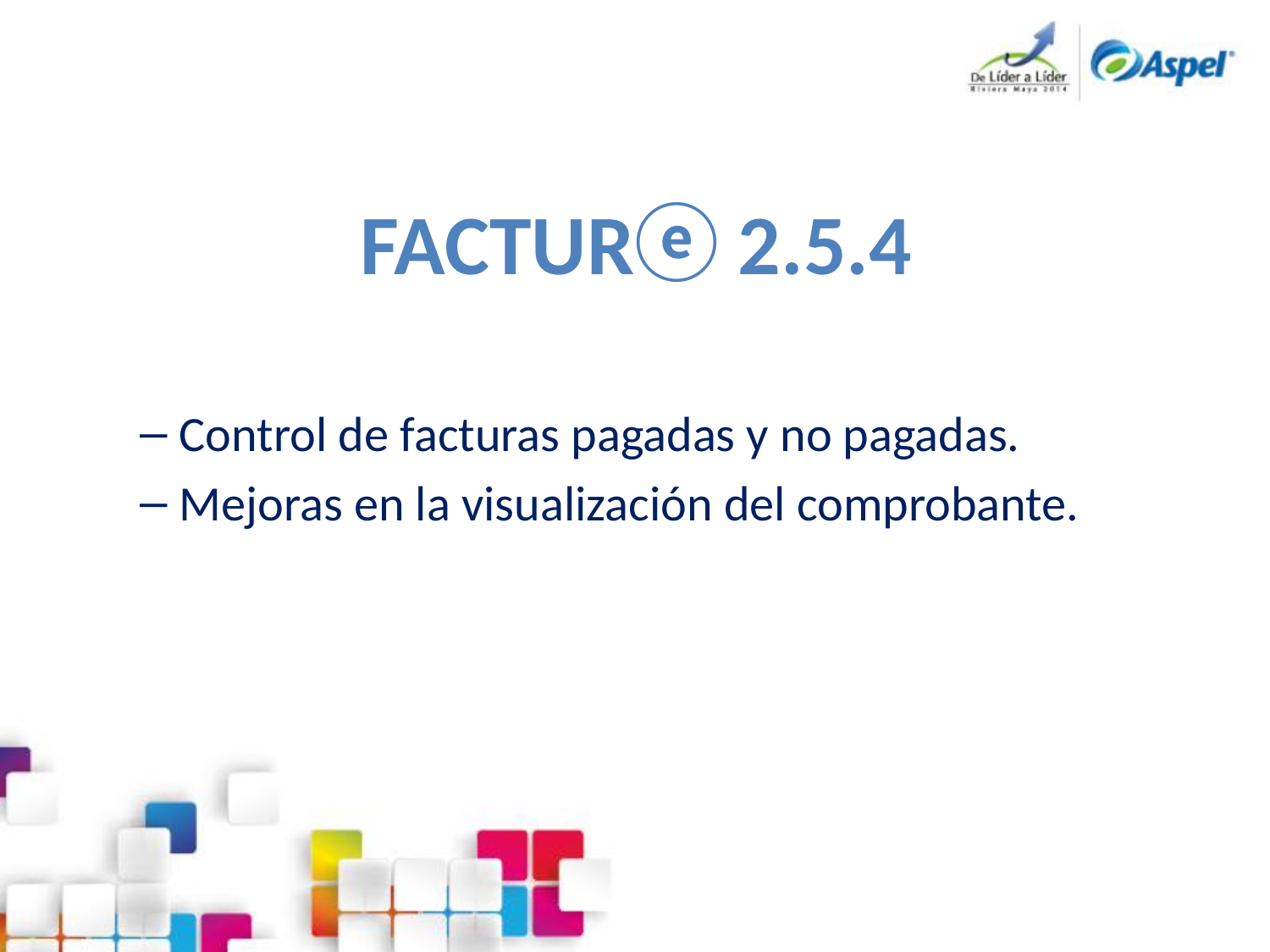

# FACTURⓔ 2.5.4
Control de facturas pagadas y no pagadas.
Mejoras en la visualización del comprobante.